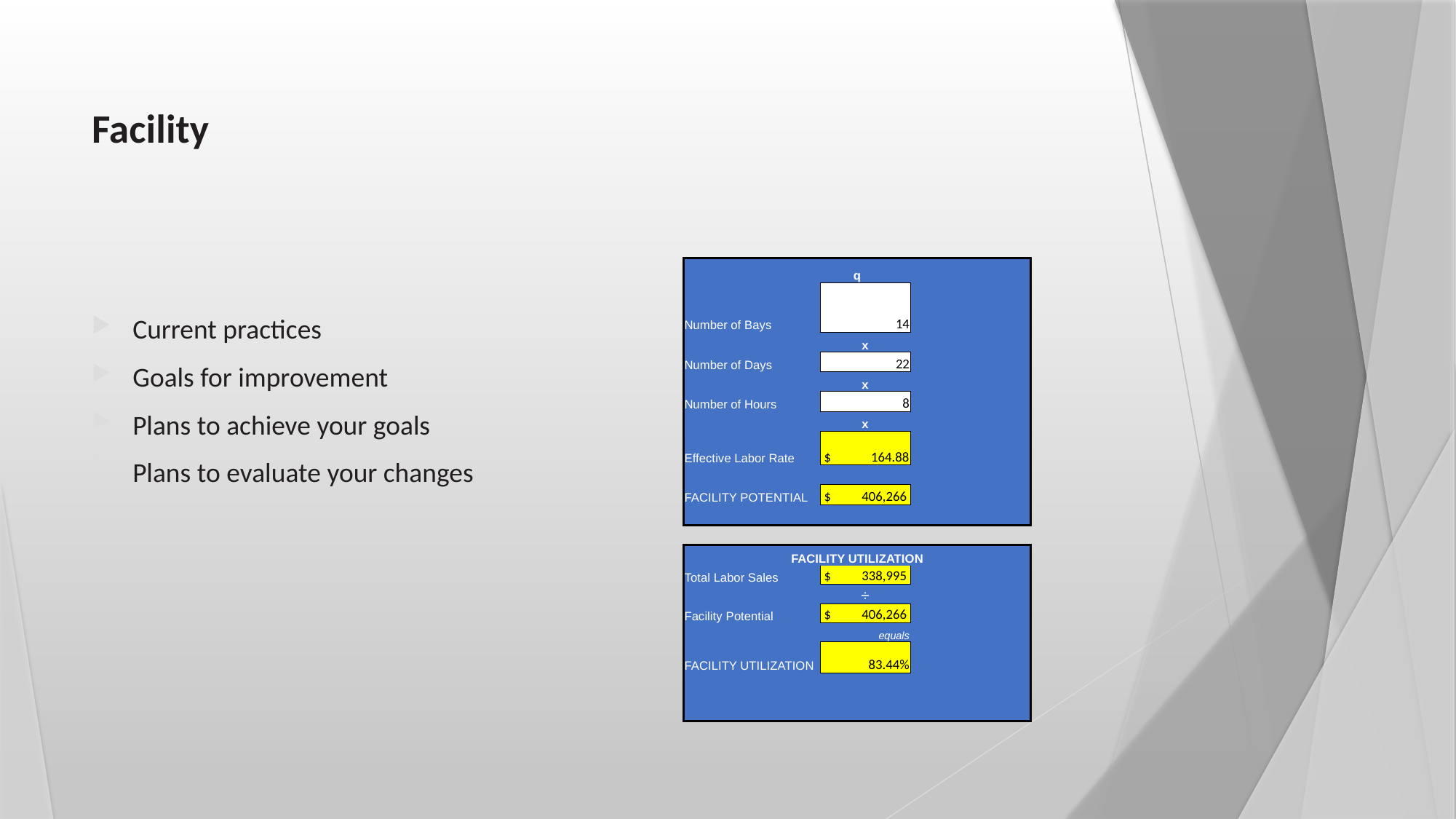

# Facility

Current practices
Goals for improvement
Plans to achieve your goals
Plans to evaluate your changes

| q |  |  |  |
| --- | --- | --- | --- |
| Number of Bays | 14 |  |  |
|  | x |  |  |
| Number of Days | 22 |  |  |
|  | x |  |  |
| Number of Hours | 8 |  |  |
|  | x |  |  |
| Effective Labor Rate | $ 164.88 |  |  |
|  |  |  |  |
| FACILITY POTENTIAL | $ 406,266 |  |  |
|  |  |  |  |
|  |  |  |  |
| FACILITY UTILIZATION |  |  |  |
| Total Labor Sales | $ 338,995 |  |  |
|  | ÷ |  |  |
| Facility Potential | $ 406,266 |  |  |
|  | equals |  |  |
| FACILITY UTILIZATION | 83.44% |  |  |
|  |  |  |  |
|  |  |  |  |